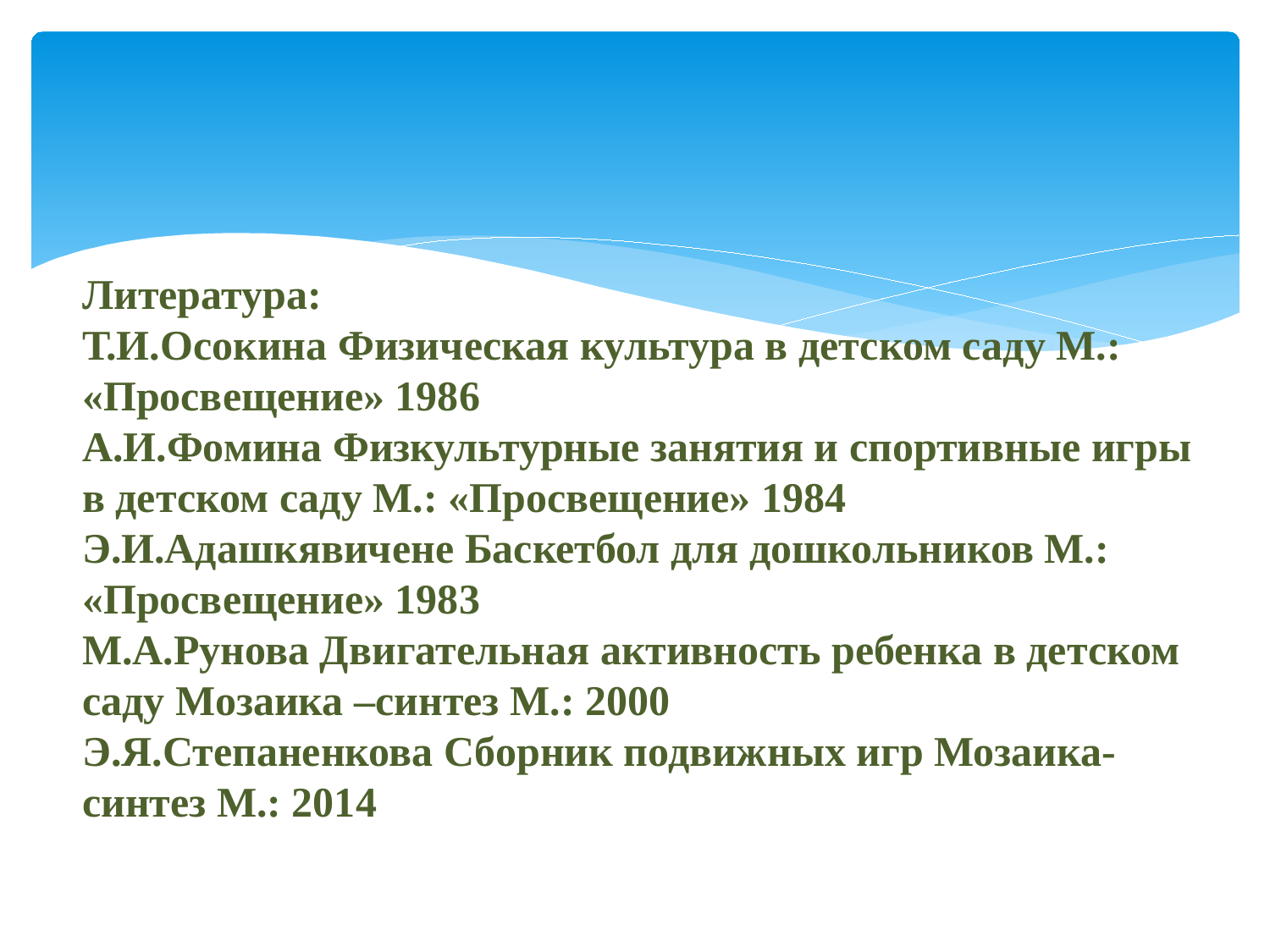

# Литература: Т.И.Осокина Физическая культура в детском саду М.: «Просвещение» 1986 А.И.Фомина Физкультурные занятия и спортивные игры в детском саду М.: «Просвещение» 1984 Э.И.Адашкявичене Баскетбол для дошкольников М.:  «Просвещение» 1983 М.А.Рунова Двигательная активность ребенка в детском саду Мозаика –синтез М.: 2000 Э.Я.Степаненкова Сборник подвижных игр Мозаика-синтез М.: 2014